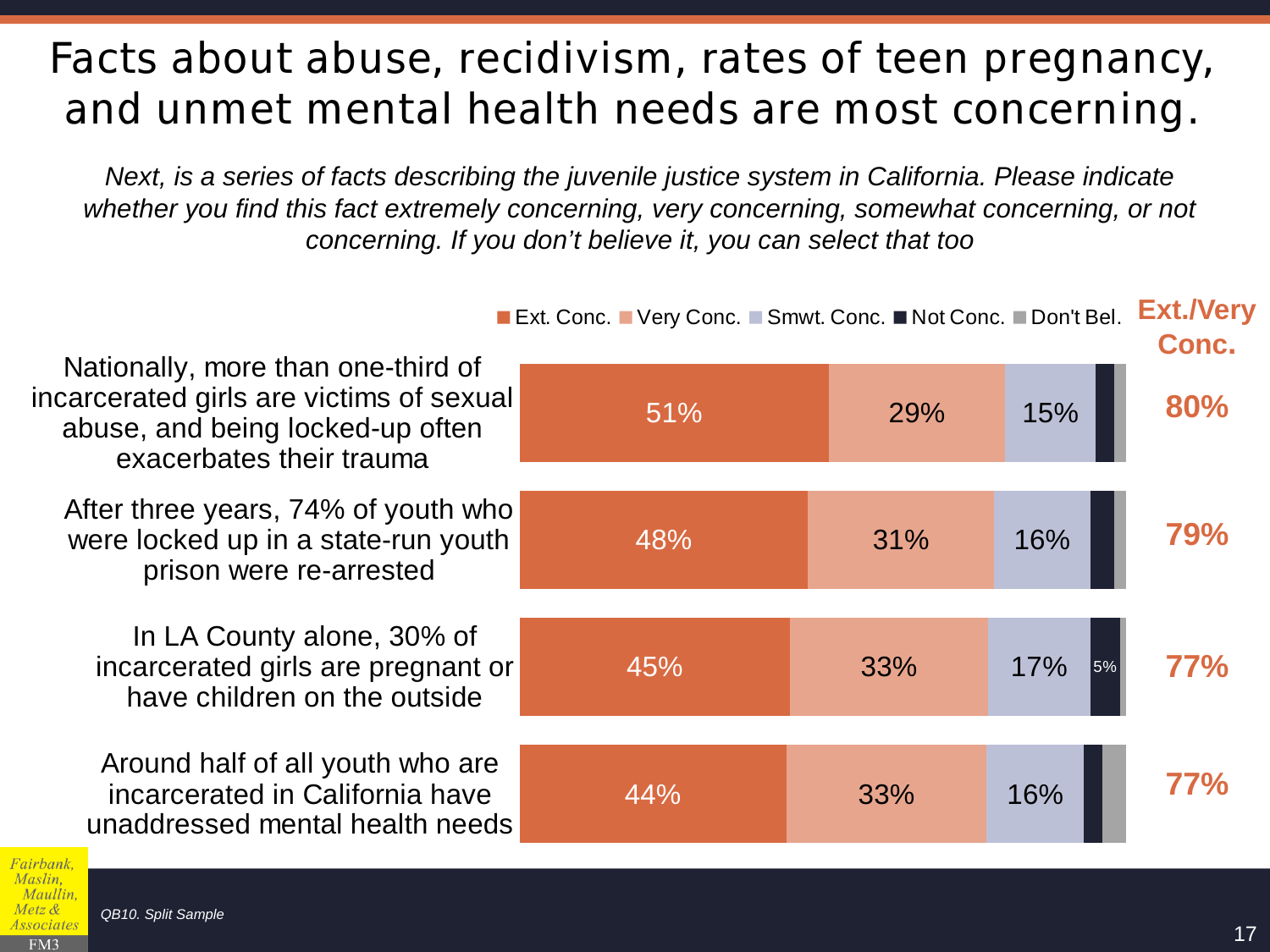

# Facts about abuse, recidivism, rates of teen pregnancy, and unmet mental health needs are most concerning.
Next, is a series of facts describing the juvenile justice system in California. Please indicate whether you find this fact extremely concerning, very concerning, somewhat concerning, or not concerning. If you don’t believe it, you can select that too

### Chart

| Category | Ext. Conc. | Very Conc. | Smwt. Conc. | Not Conc. | Don't Bel. |
|---|---|---|---|---|---|
| Nationally, more than one-third of incarcerated girls are victims of sexual abuse, and being locked-up often exacerbates their trauma | 0.51 | 0.29 | 0.15 | 0.03 | 0.02 |
| After three years, 74% of youth who were locked up in a state-run youth prison were re-arrested | 0.48 | 0.31 | 0.16 | 0.04 | 0.02 |
| In LA County alone, 30% of incarcerated girls are pregnant or have children on the outside | 0.45 | 0.33 | 0.17 | 0.05 | 0.01 |
| Around half of all youth who are incarcerated in California have unaddressed mental health needs | 0.44 | 0.33 | 0.16 | 0.03 | 0.04 |
| Ext./Very Conc. |
| --- |
| 80% |
| 79% |
| 77% |
| 77% |
QB10. Split Sample